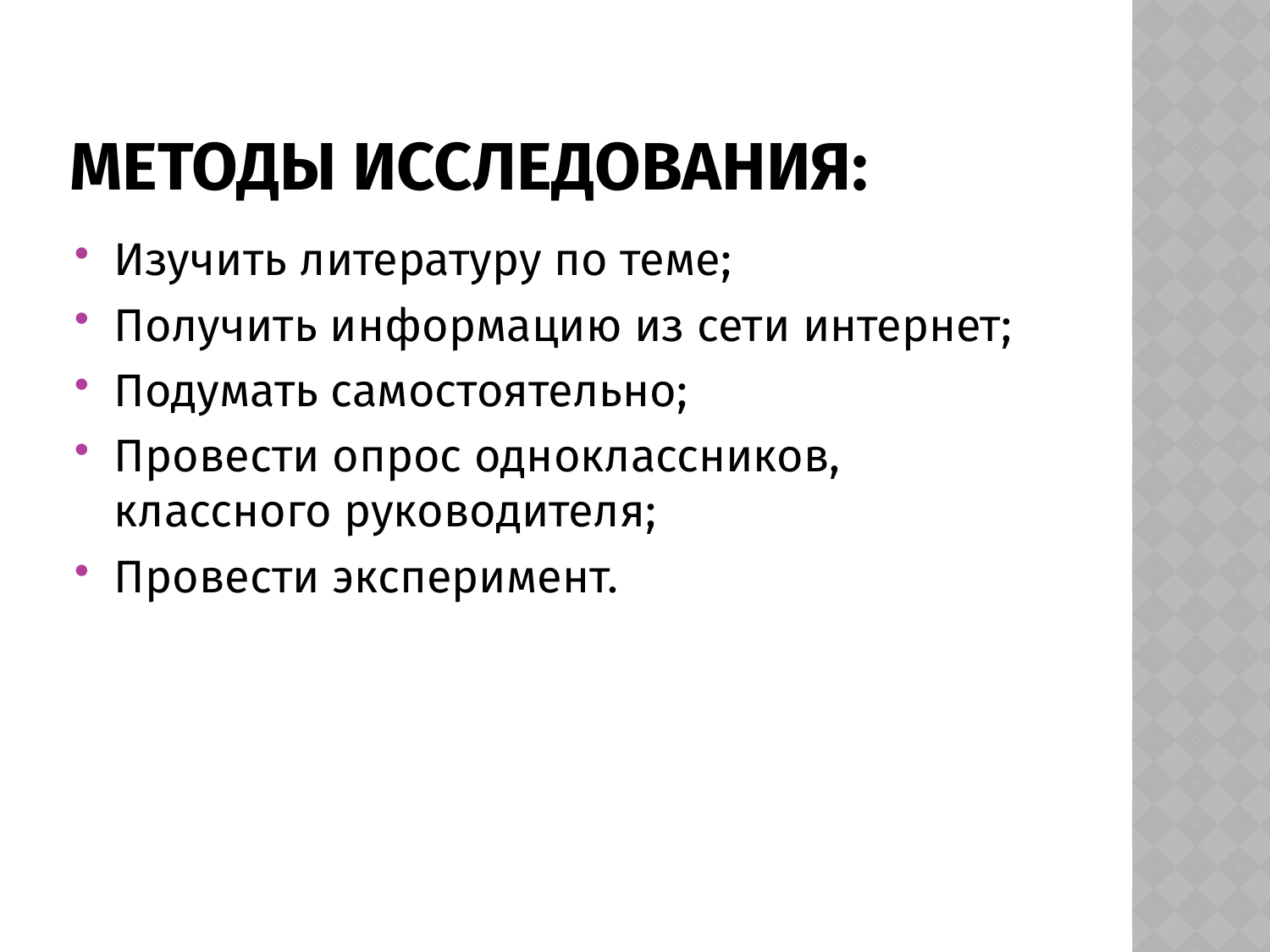

# Методы исследования:
Изучить литературу по теме;
Получить информацию из сети интернет;
Подумать самостоятельно;
Провести опрос одноклассников, классного руководителя;
Провести эксперимент.